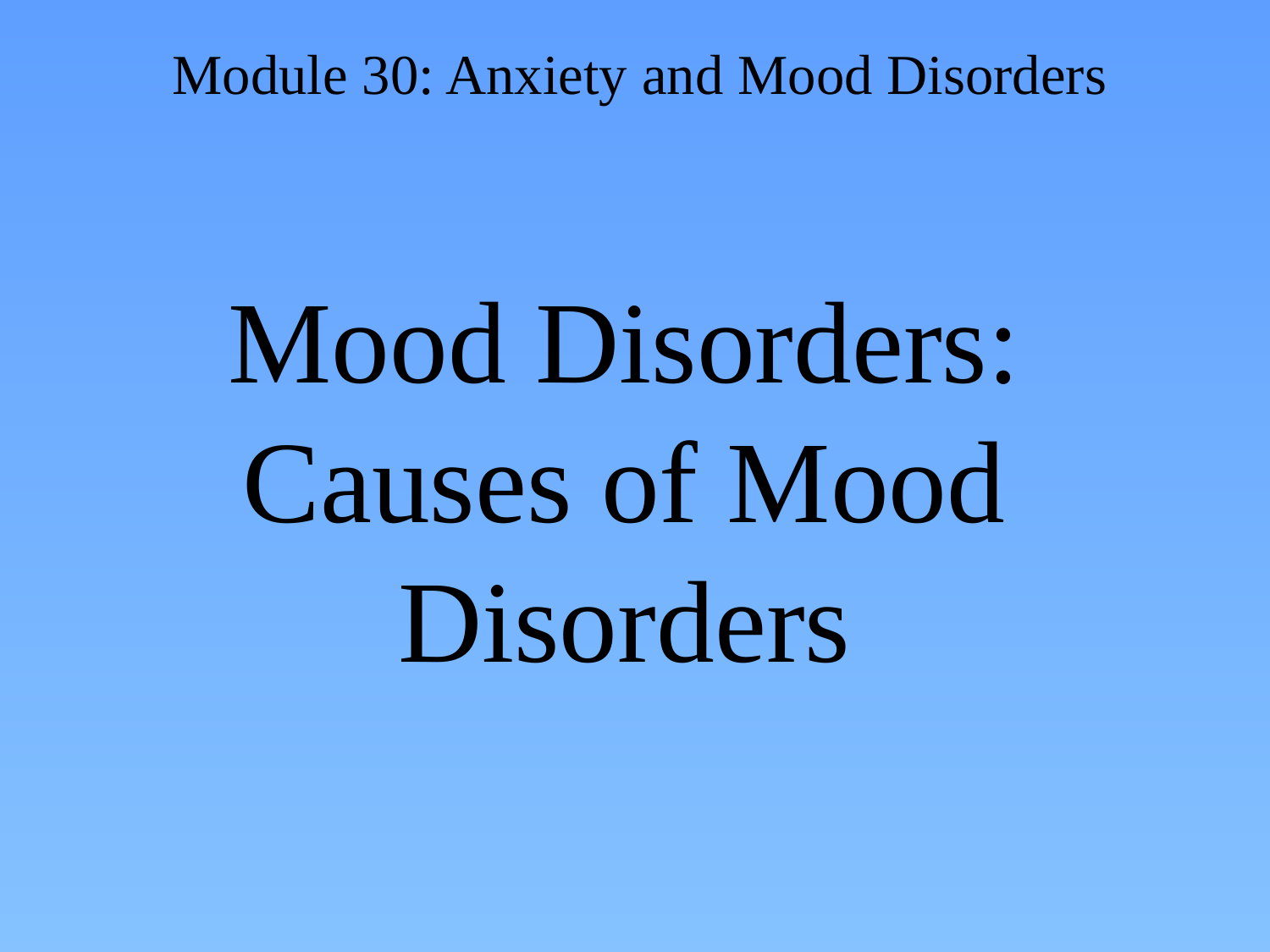

# Mood Disorders: Causes of Mood Disorders
Module 30: Anxiety and Mood Disorders